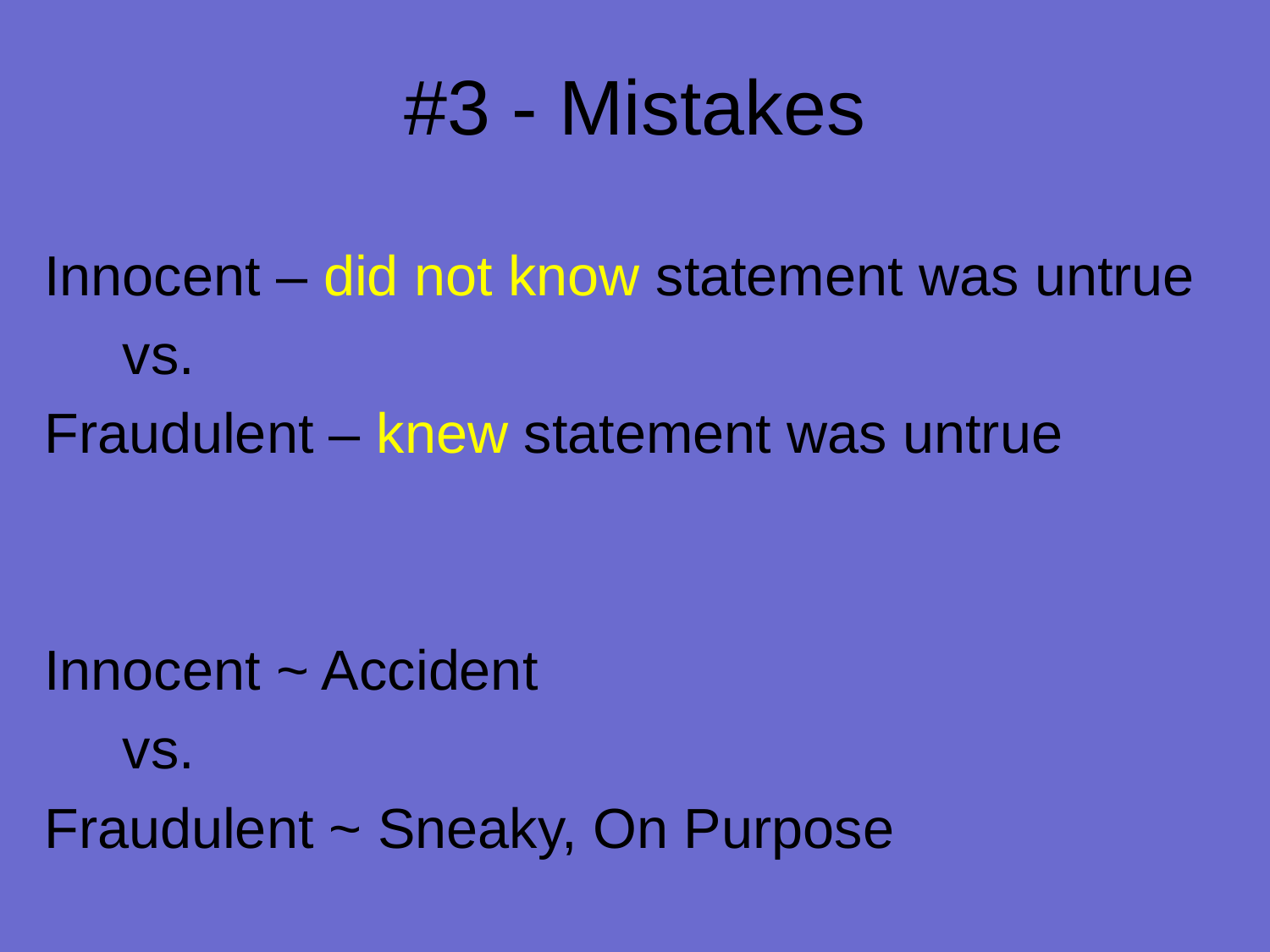

# #3 - Mistakes
Innocent – did not know statement was untrue
     vs.
Fraudulent – knew statement was untrue

Innocent ~ Accident
     vs.
Fraudulent ~ Sneaky, On Purpose